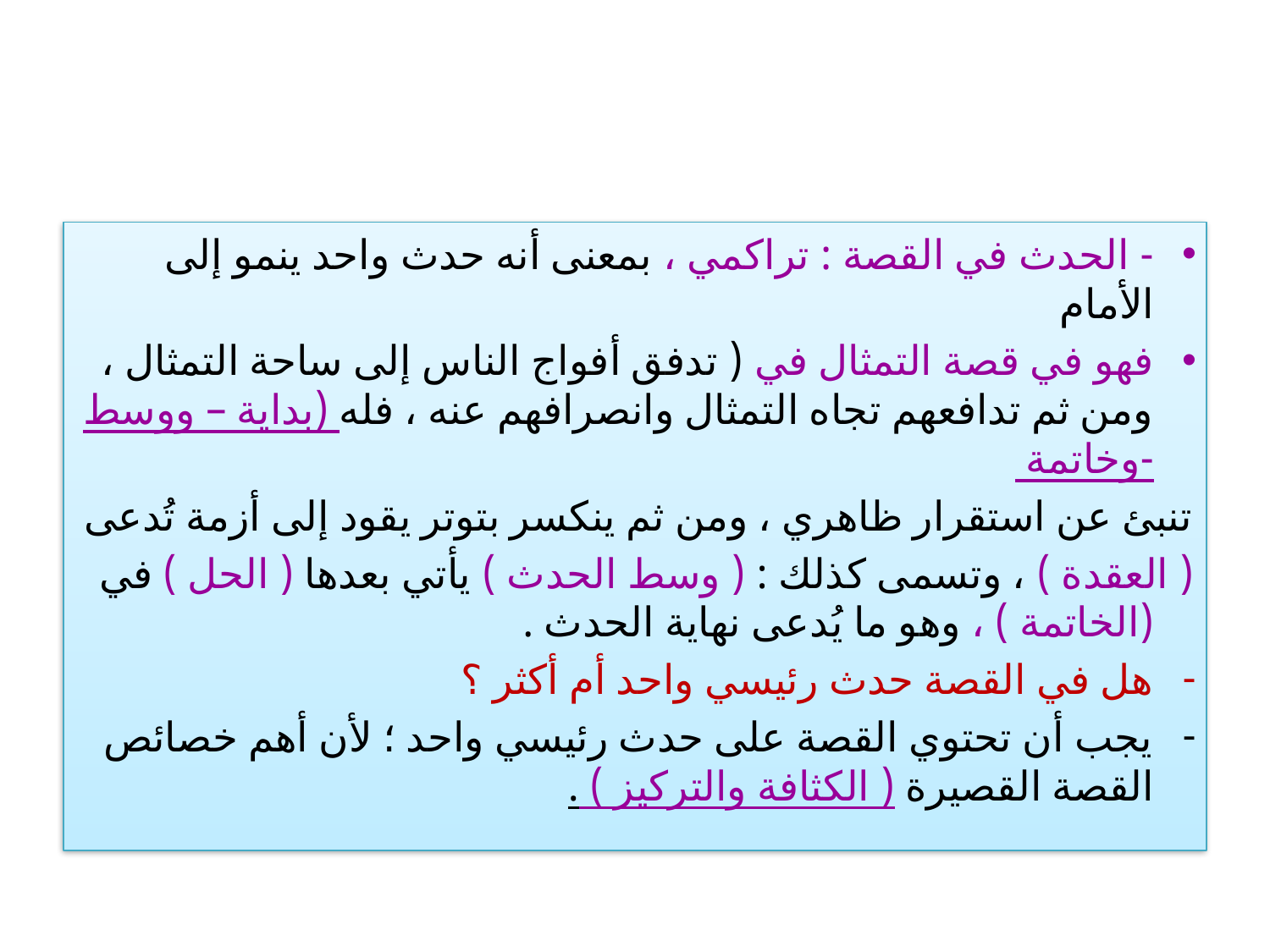

#
- الحدث في القصة : تراكمي ، بمعنى أنه حدث واحد ينمو إلى الأمام
فهو في قصة التمثال في ( تدفق أفواج الناس إلى ساحة التمثال ، ومن ثم تدافعهم تجاه التمثال وانصرافهم عنه ، فله (بداية – ووسط -وخاتمة
تنبئ عن استقرار ظاهري ، ومن ثم ينكسر بتوتر يقود إلى أزمة تُدعى
( العقدة ) ، وتسمى كذلك : ( وسط الحدث ) يأتي بعدها ( الحل ) في  (الخاتمة ) ، وهو ما يُدعى نهاية الحدث .
هل في القصة حدث رئيسي واحد أم أكثر ؟
يجب أن تحتوي القصة على حدث رئيسي واحد ؛ لأن أهم خصائص القصة القصيرة ( الكثافة والتركيز ) .